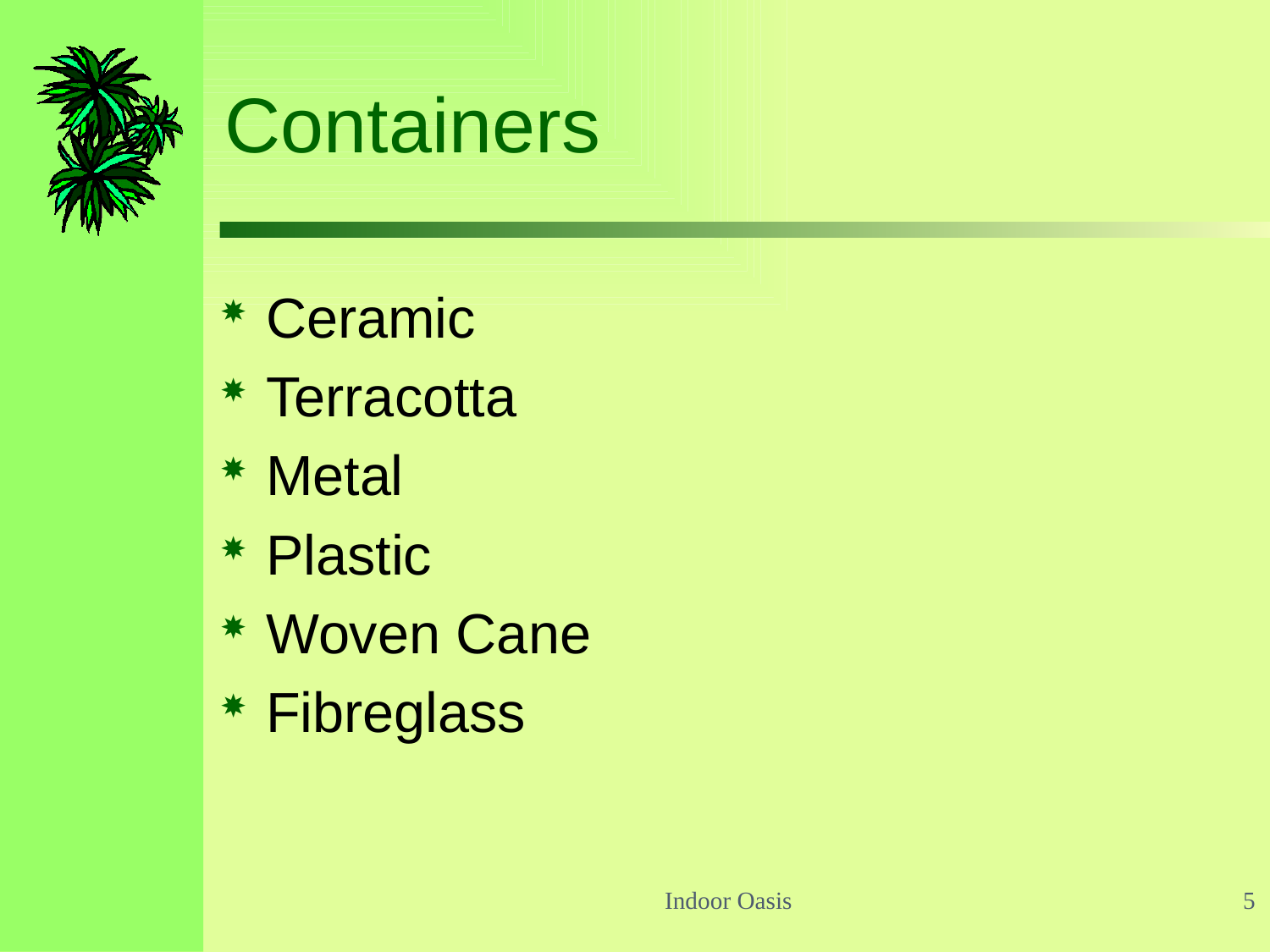

# Containers
Ceramic
Terracotta
Metal
Plastic
Woven Cane
Fibreglass
Indoor Oasis
5